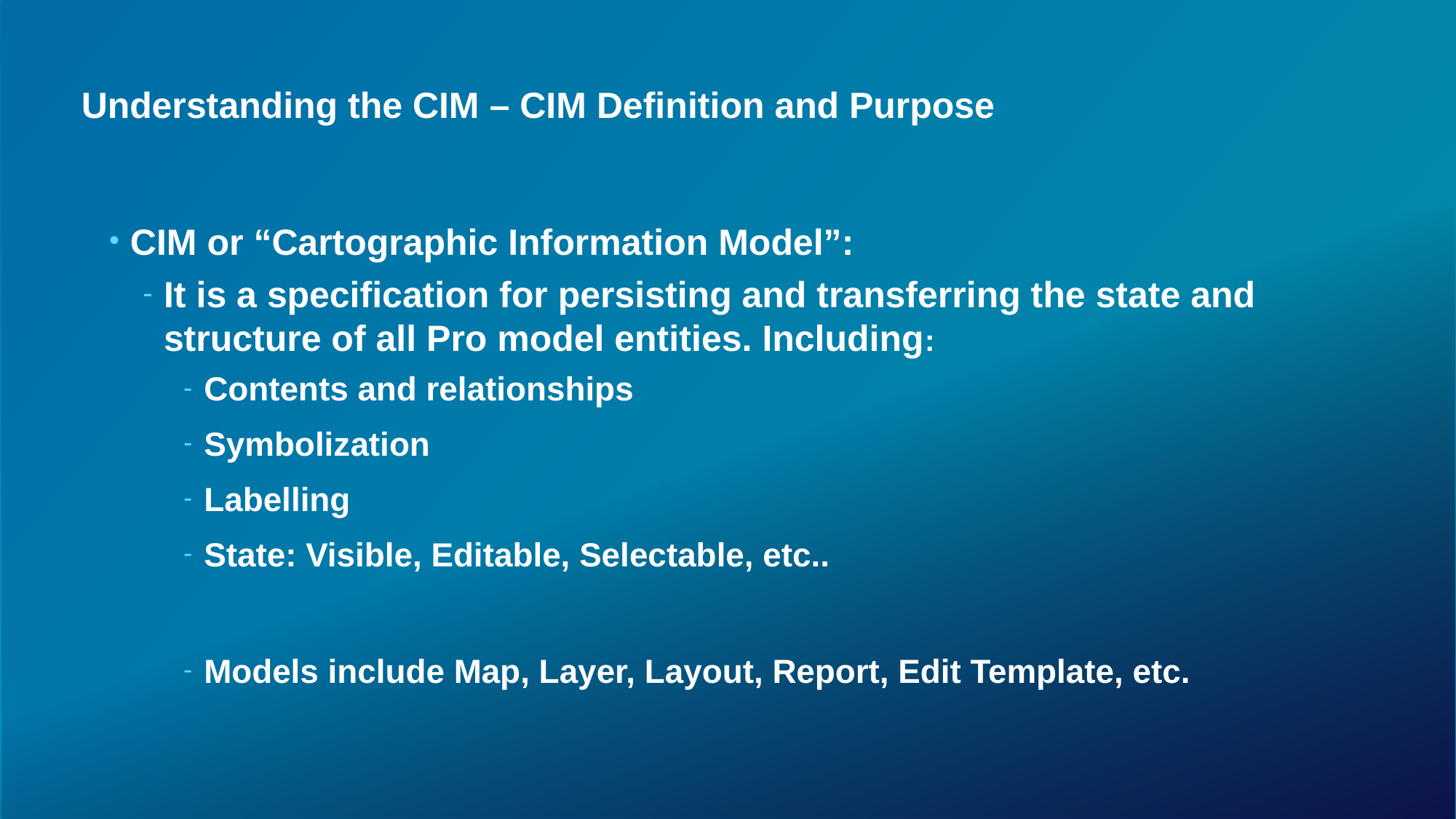

# Understanding the CIM – CIM Definition and Purpose

CIM or “Cartographic Information Model”:
It is a specification for persisting and transferring the state and structure of all Pro model entities. Including:
Contents and relationships
Symbolization
Labelling
State: Visible, Editable, Selectable, etc..

Models include Map, Layer, Layout, Report, Edit Template, etc.